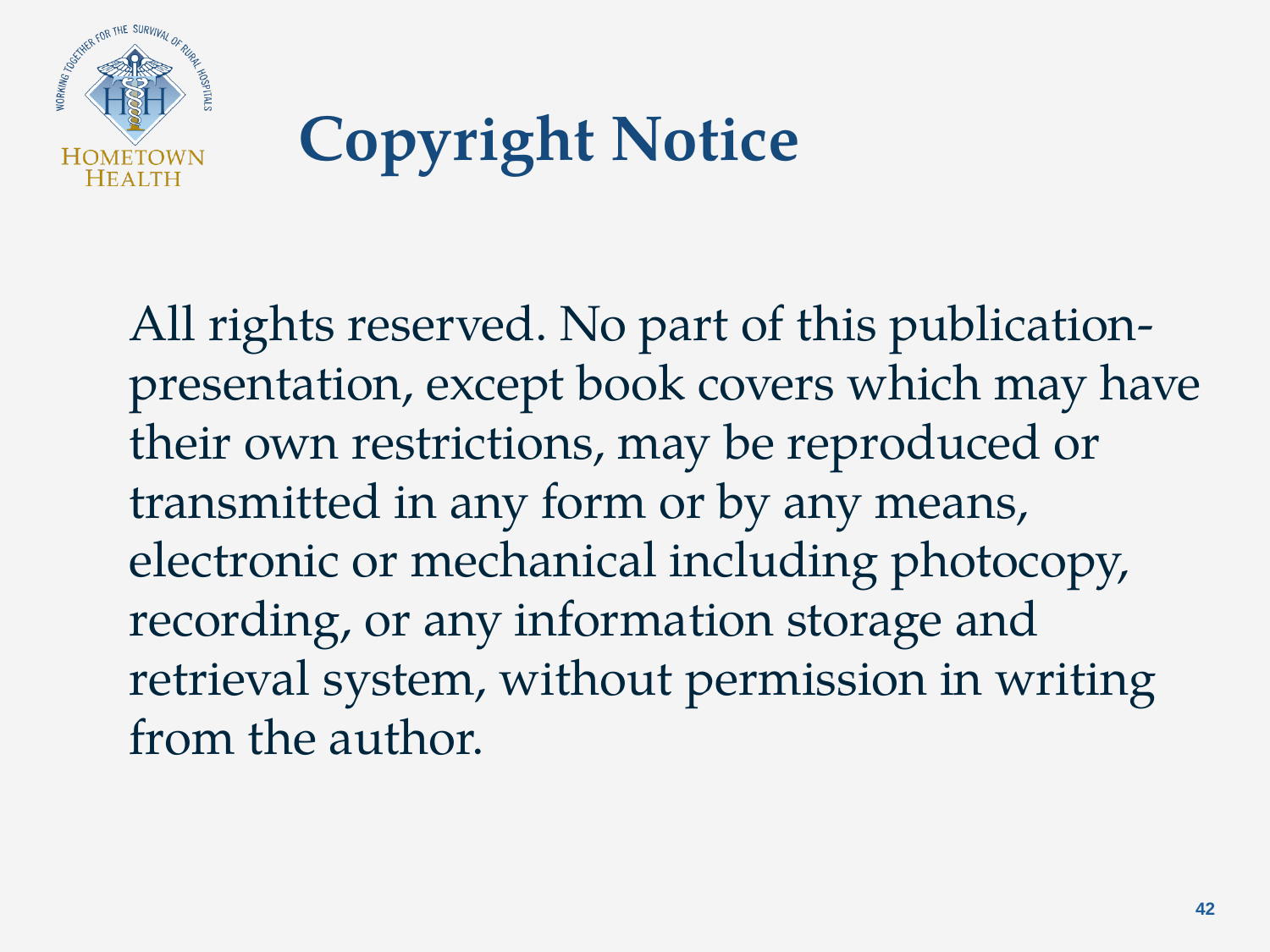

# Copyright Notice

All rights reserved. No part of this publication-presentation, except book covers which may have their own restrictions, may be reproduced or transmitted in any form or by any means, electronic or mechanical including photocopy, recording, or any information storage and retrieval system, without permission in writing from the author.

42